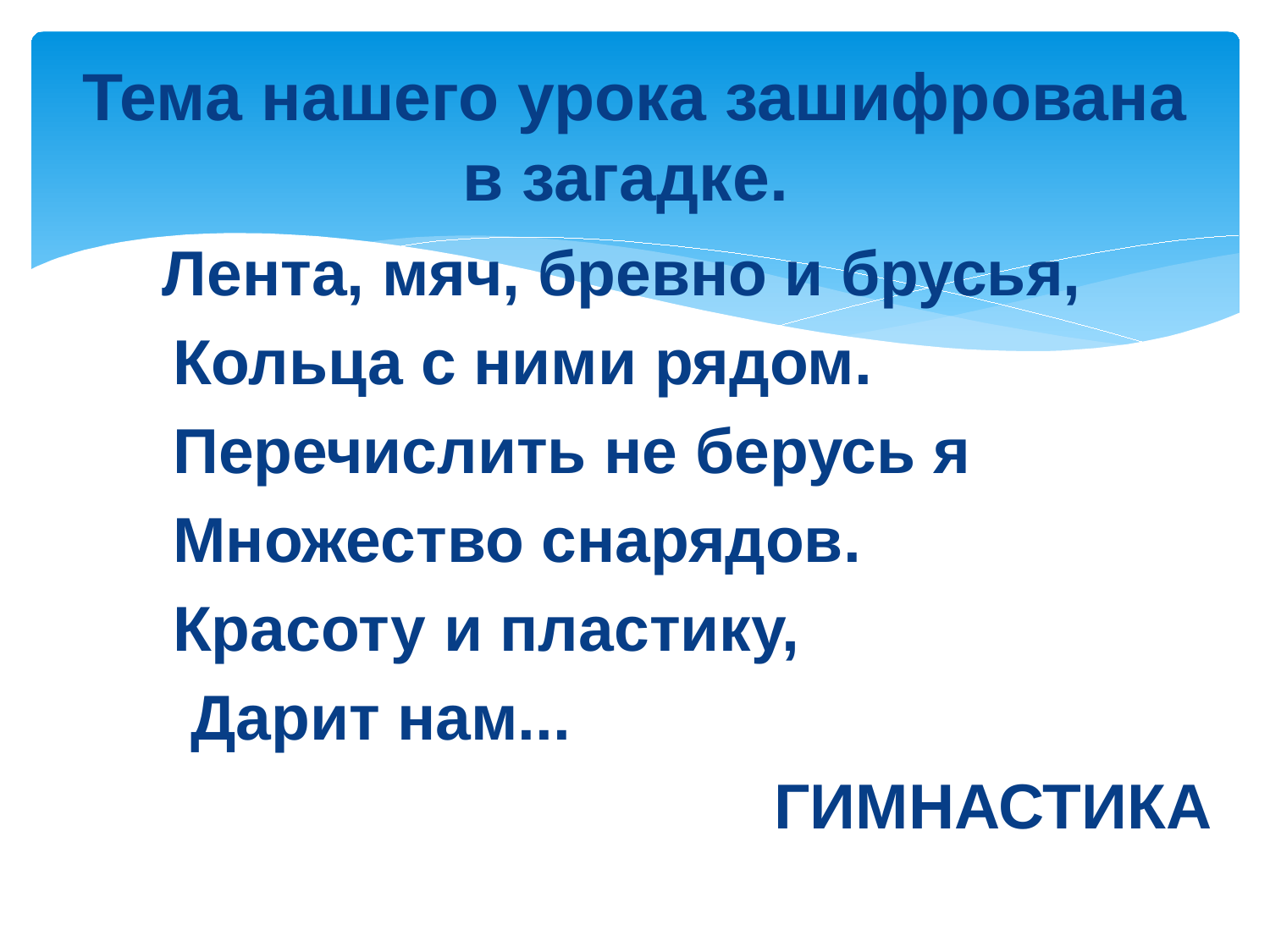

# Тема нашего урока зашифрована в загадке.
        Лента, мяч, бревно и брусья,
      Кольца с ними рядом.
      Перечислить не берусь я
      Множество снарядов.
      Красоту и пластику,
       Дарит нам...
ГИМНАСТИКА